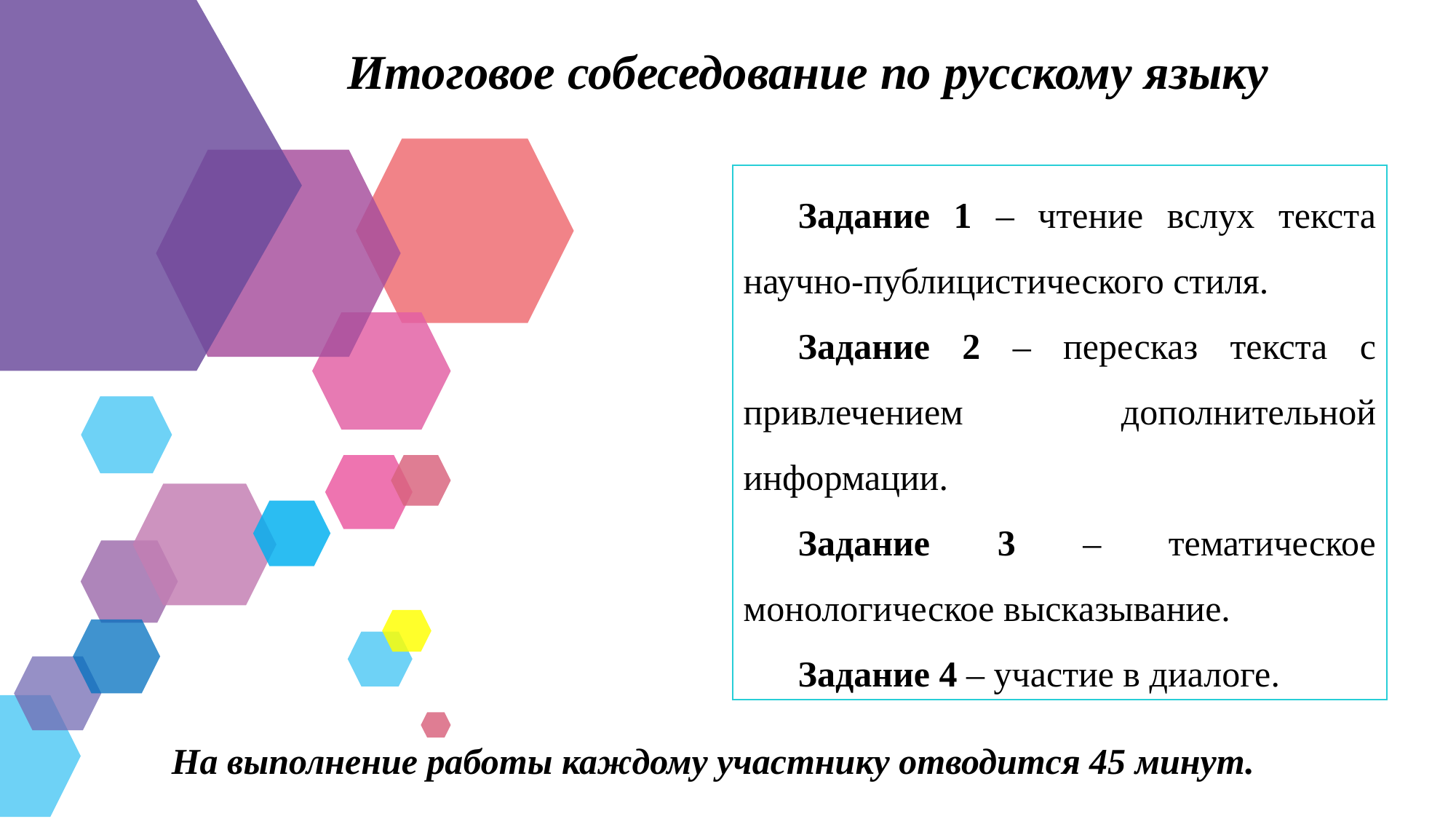

Итоговое собеседование по русскому языку
Задание 1 – чтение вслух текста научно-публицистического стиля.
Задание 2 – пересказ текста с привлечением дополнительной информации.
Задание 3 – тематическое монологическое высказывание.
Задание 4 – участие в диалоге.
На выполнение работы каждому участнику отводится 45 минут.